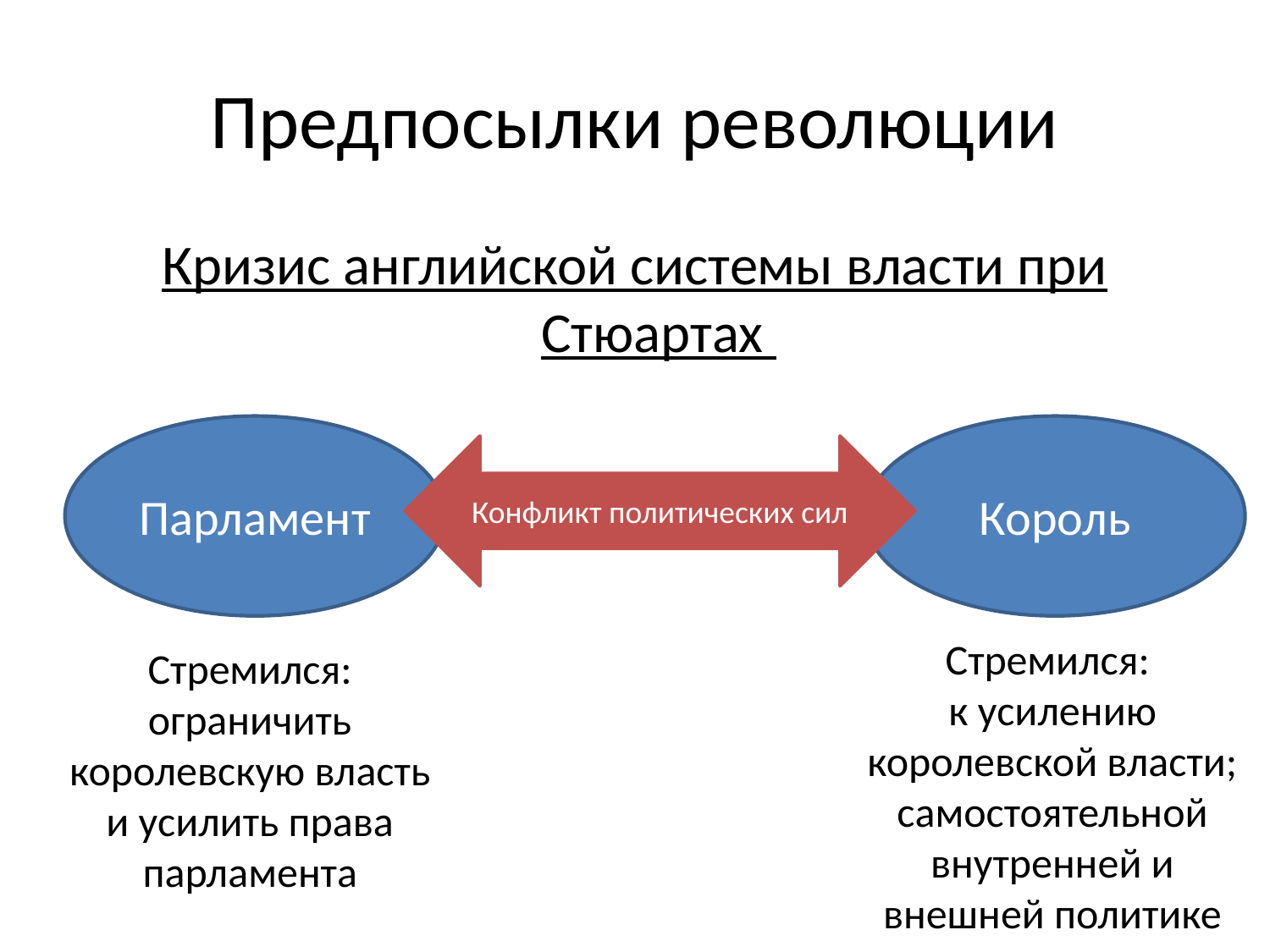

# Предпосылки революции
Кризис английской системы власти при Стюартах
Парламент
Король
Конфликт политических сил
Стремился:
к усилению королевской власти;
самостоятельной внутренней и внешней политике
Стремился:
ограничить королевскую власть и усилить права парламента